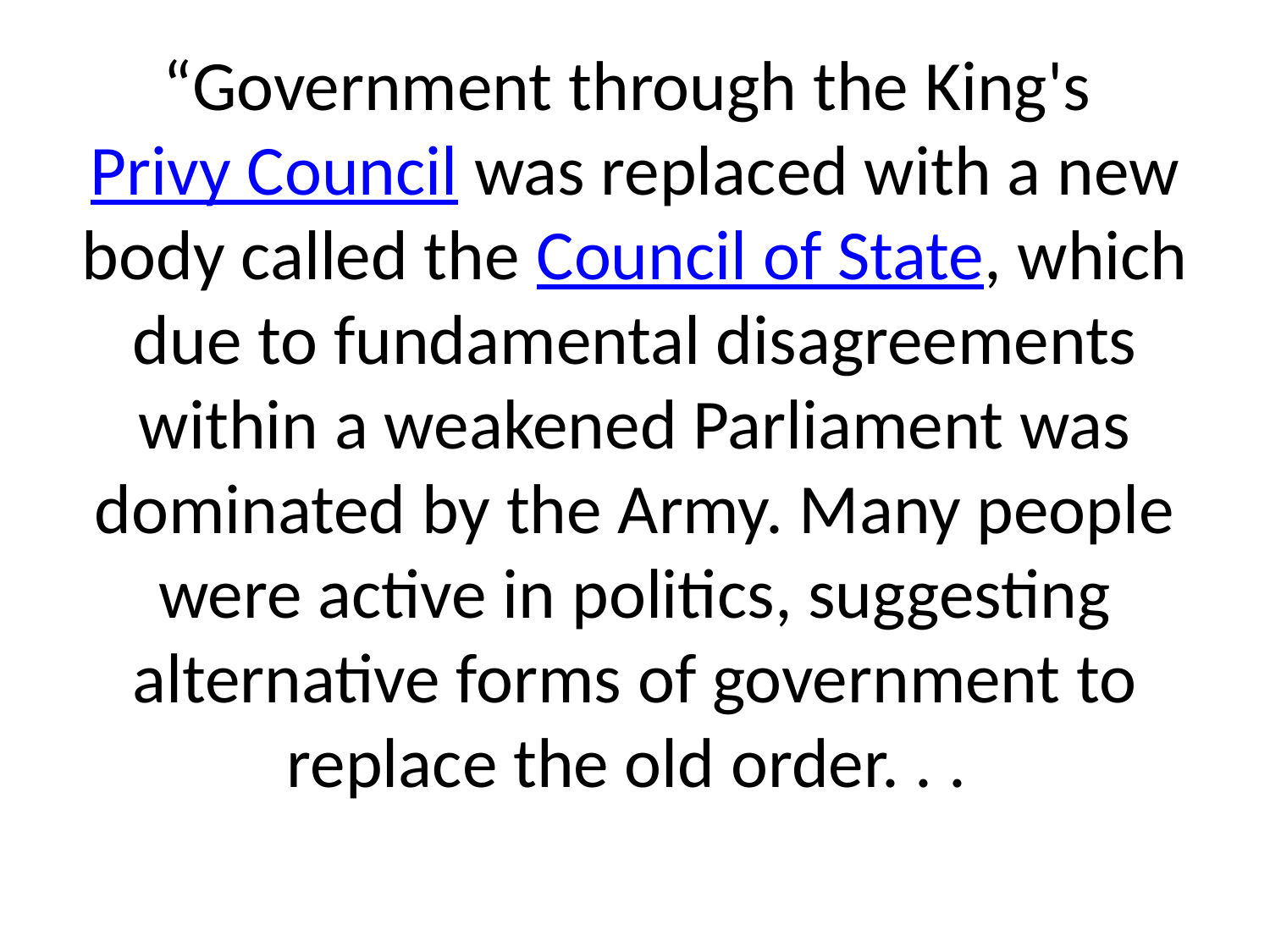

# “Government through the King's Privy Council was replaced with a new body called the Council of State, which due to fundamental disagreements within a weakened Parliament was dominated by the Army. Many people were active in politics, suggesting alternative forms of government to replace the old order. . .